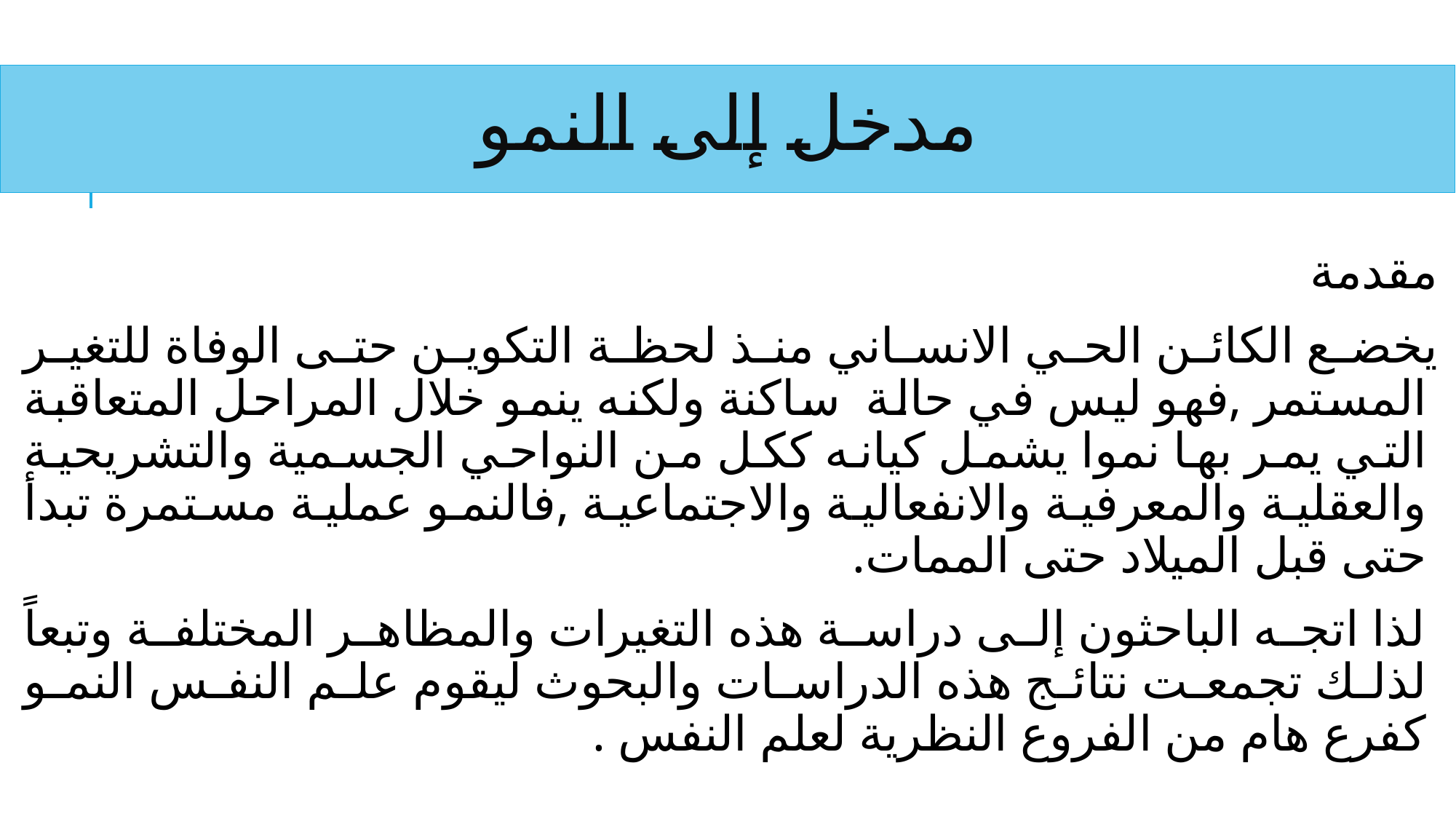

# مدخل إلى النمو
مقدمة
يخضع الكائن الحي الانساني منذ لحظة التكوين حتى الوفاة للتغير المستمر ,فهو ليس في حالة  ساكنة ولكنه ينمو خلال المراحل المتعاقبة التي يمر بها نموا يشمل كيانه ككل من النواحي الجسمية والتشريحية والعقلية والمعرفية والانفعالية والاجتماعية ,فالنمو عملية مستمرة تبدأ حتى قبل الميلاد حتى الممات.
 لذا اتجه الباحثون إلى دراسة هذه التغيرات والمظاهر المختلفة وتبعاً لذلك تجمعت نتائج هذه الدراسات والبحوث ليقوم علم النفس النمو كفرع هام من الفروع النظرية لعلم النفس .